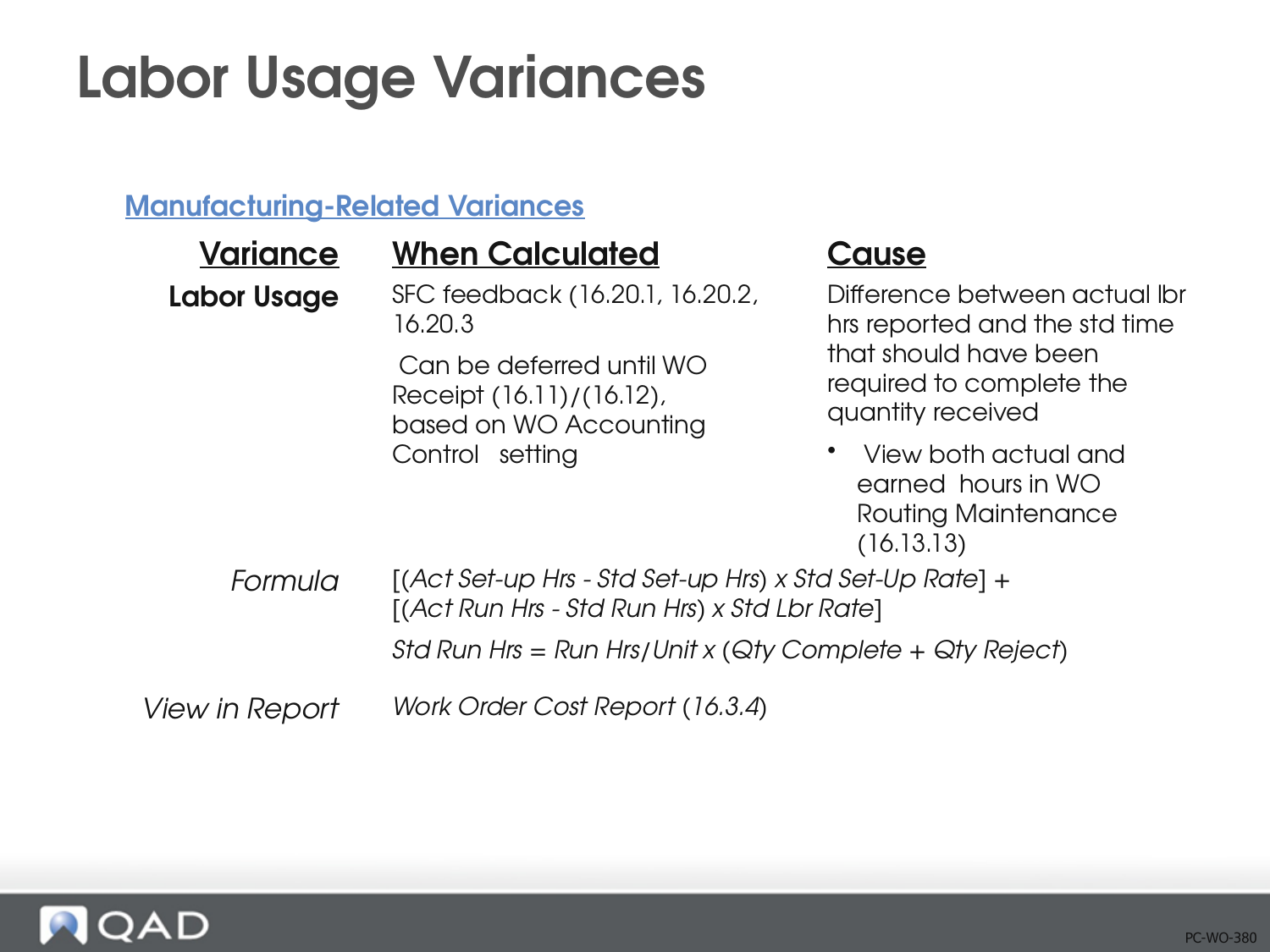

# Labor Usage Variances
Manufacturing-Related Variances
Variance
When Calculated
Cause
Labor Usage
SFC feedback (16.20.1, 16.20.2, 16.20.3
 Can be deferred until WO 	Receipt (16.11)/(16.12), 	based on WO Accounting Control   setting
Difference between actual lbr hrs reported and the std time that should have been required to complete the quantity received
 View both actual and earned  hours in WO Routing Maintenance (16.13.13)
Formula
[(Act Set-up Hrs - Std Set-up Hrs) x Std Set-Up Rate] +
[(Act Run Hrs - Std Run Hrs) x Std Lbr Rate]
Std Run Hrs = Run Hrs/Unit x (Qty Complete + Qty Reject)
Work Order Cost Report (16.3.4)
View in Report
PC-WO-380